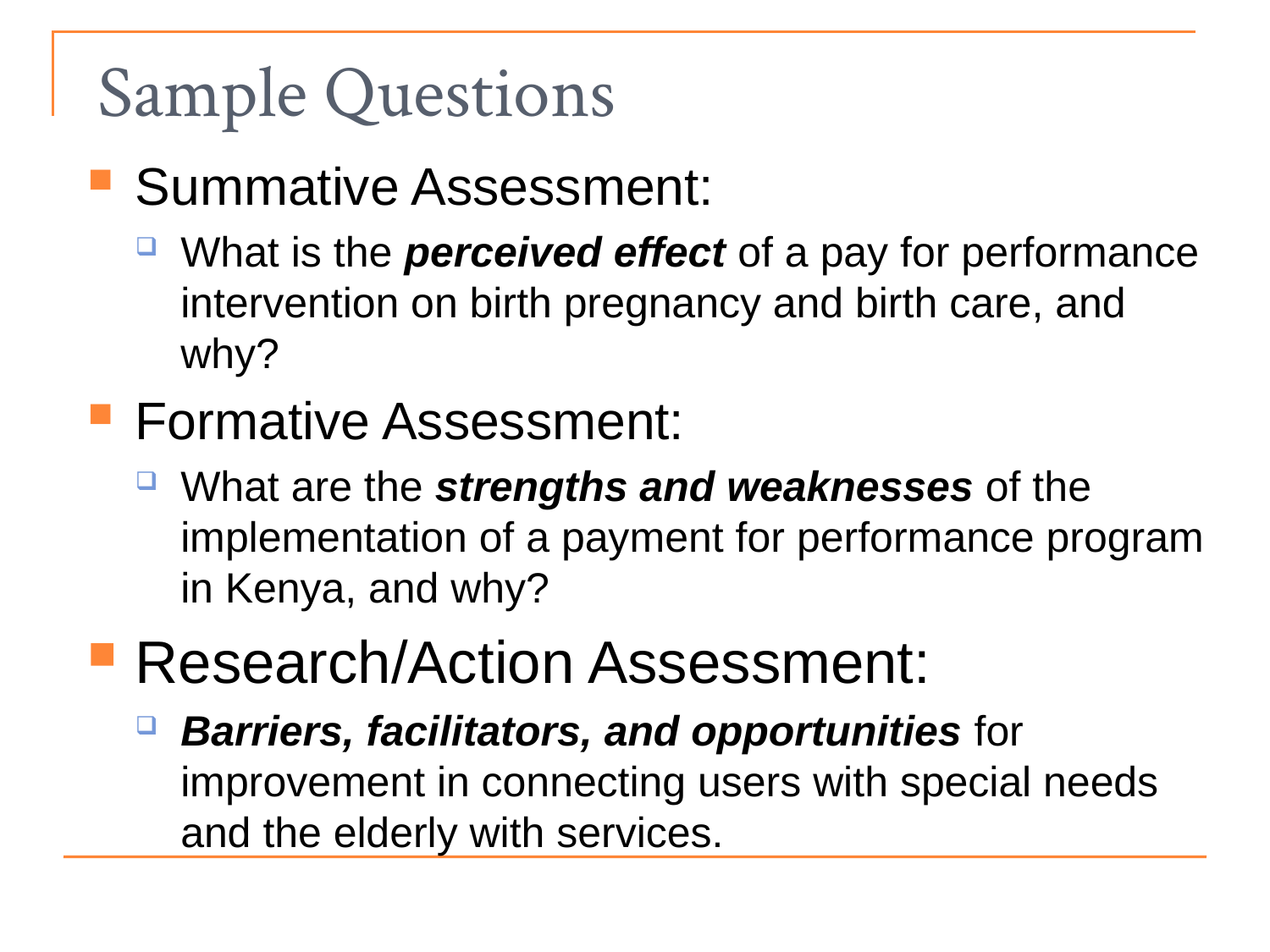

Sample Questions
Summative Assessment:
What is the perceived effect of a pay for performance intervention on birth pregnancy and birth care, and why?
Formative Assessment:
What are the strengths and weaknesses of the implementation of a payment for performance program in Kenya, and why?
Research/Action Assessment:
Barriers, facilitators, and opportunities for improvement in connecting users with special needs and the elderly with services.